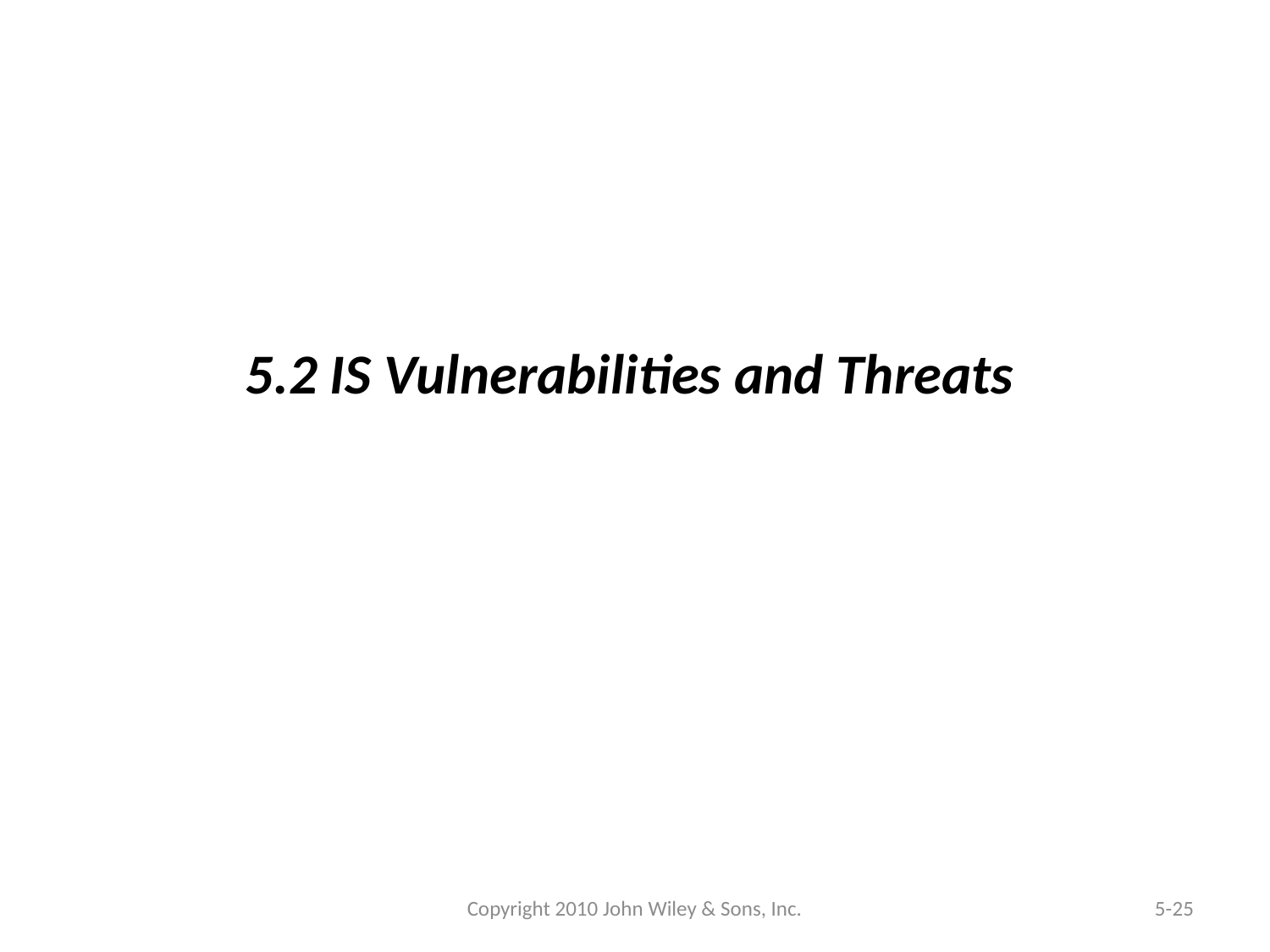

5.2 IS Vulnerabilities and Threats
Copyright 2010 John Wiley & Sons, Inc.
5-25